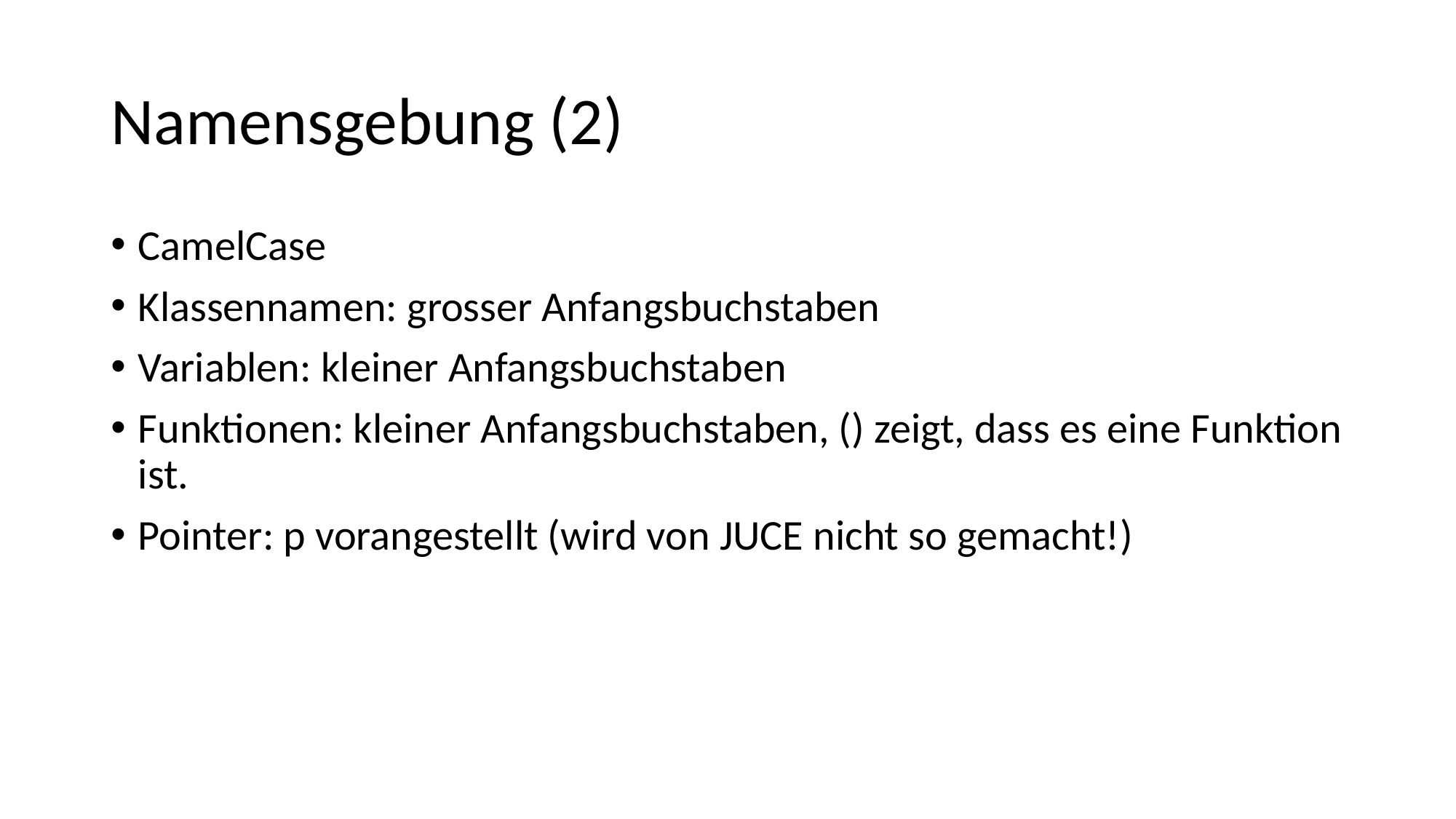

# Namensgebung (2)
CamelCase
Klassennamen: grosser Anfangsbuchstaben
Variablen: kleiner Anfangsbuchstaben
Funktionen: kleiner Anfangsbuchstaben, () zeigt, dass es eine Funktion ist.
Pointer: p vorangestellt (wird von JUCE nicht so gemacht!)